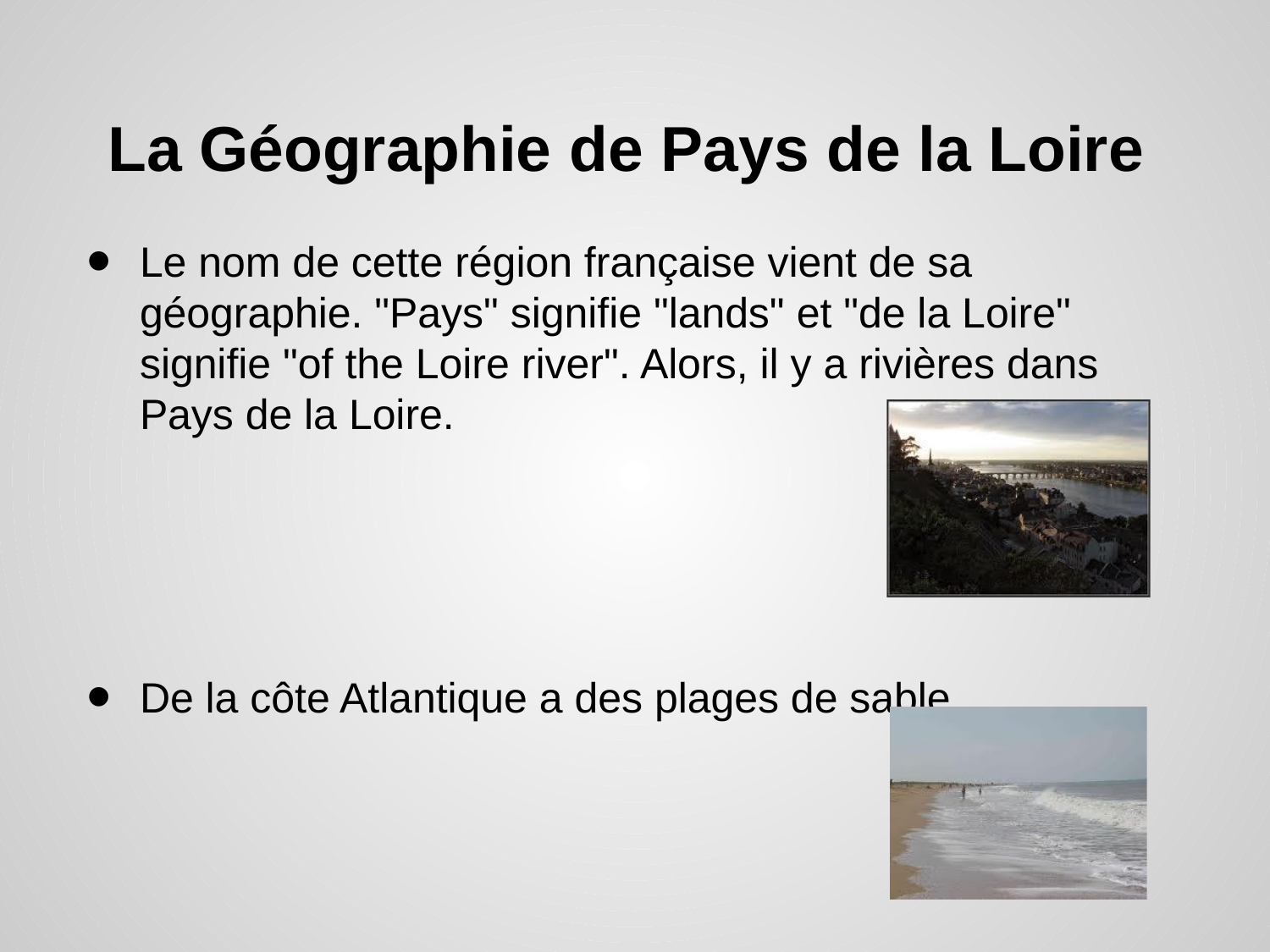

# La Géographie de Pays de la Loire
Le nom de cette région française vient de sa géographie. "Pays" signifie "lands" et "de la Loire" signifie "of the Loire river". Alors, il y a rivières dans Pays de la Loire.

De la côte Atlantique a des plages de sable.